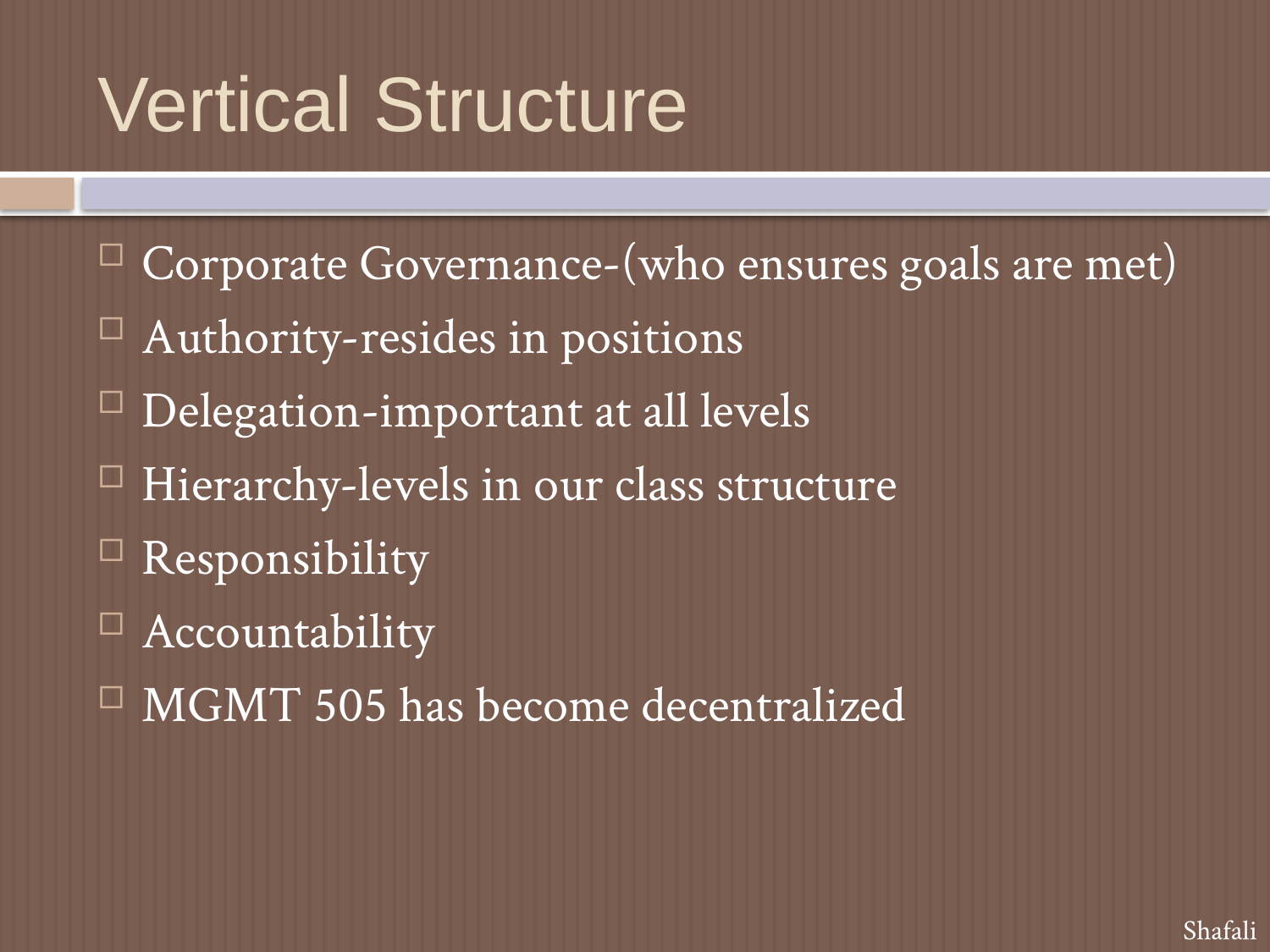

# Vertical Structure
Corporate Governance-(who ensures goals are met)
Authority-resides in positions
Delegation-important at all levels
Hierarchy-levels in our class structure
Responsibility
Accountability
MGMT 505 has become decentralized
Shafali